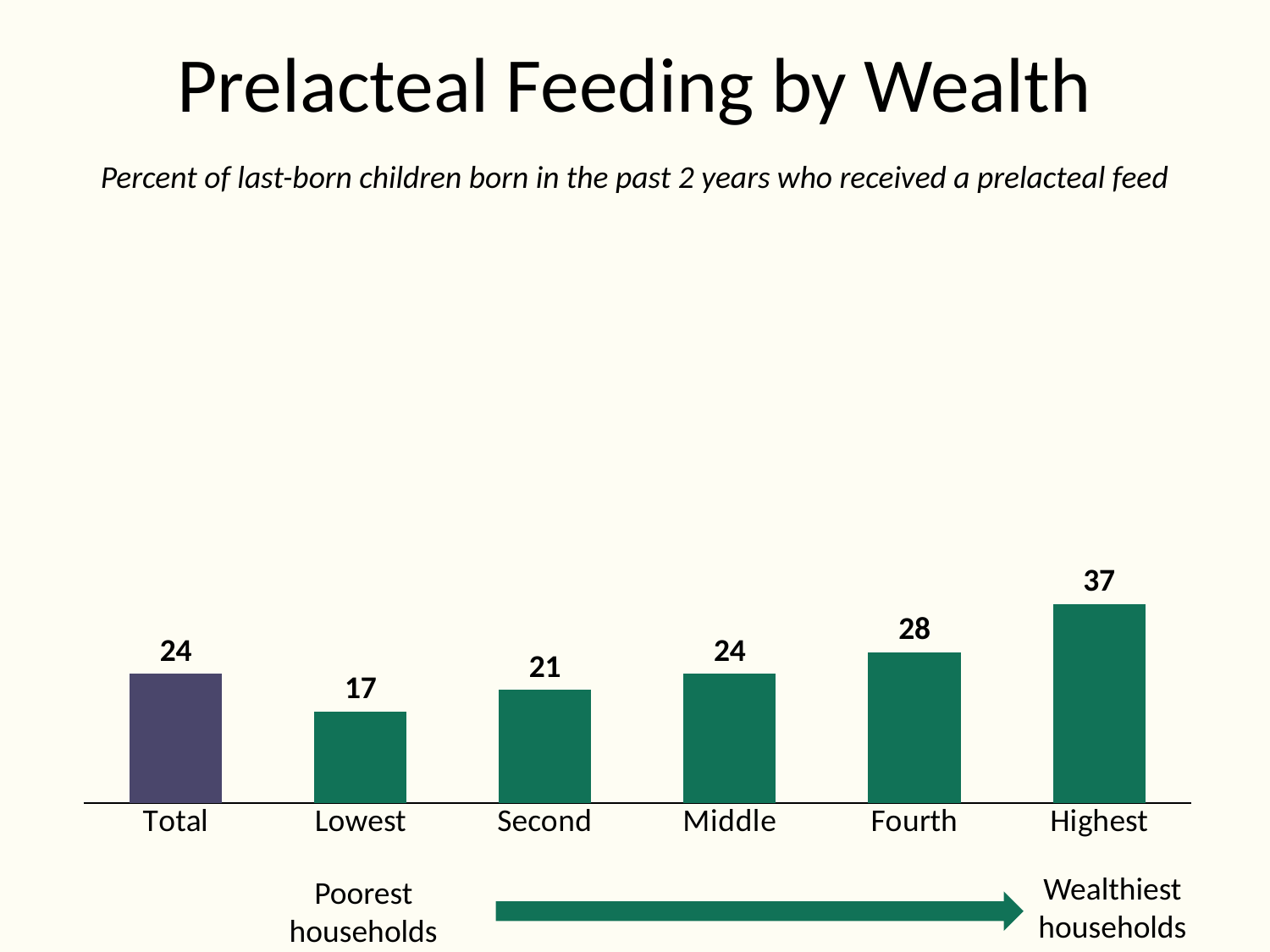

# Prelacteal Feeding by Wealth
Percent of last-born children born in the past 2 years who received a prelacteal feed

### Chart

| Category | Series 1 |
|---|---|
| Total | 24.0 |
| Lowest | 17.0 |
| Second | 21.0 |
| Middle | 24.0 |
| Fourth | 28.0 |
| Highest | 37.0 |
Wealthiest
households
Poorest
households